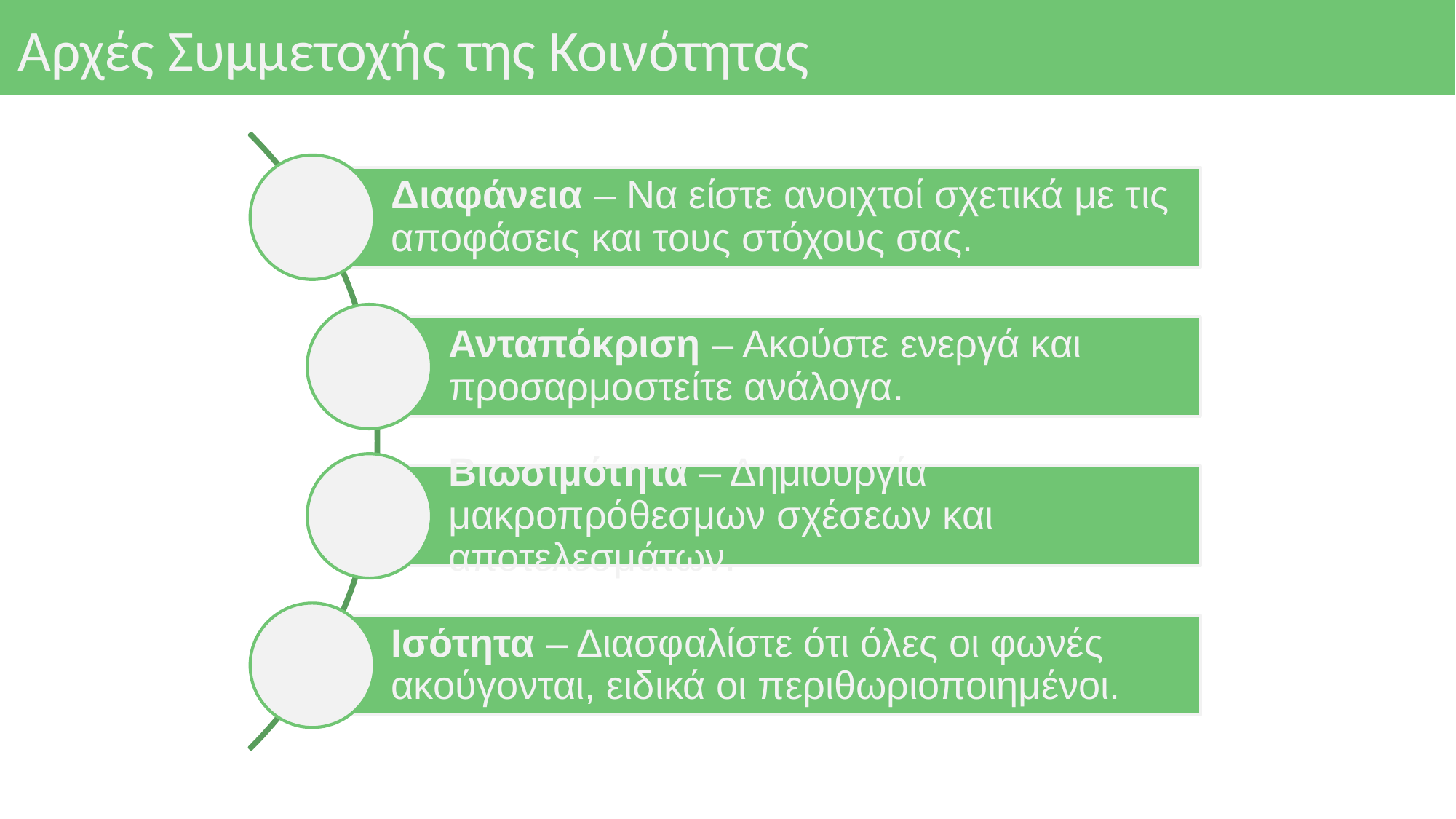

# Αρχές Συμμετοχής της Κοινότητας
Διαφάνεια – Να είστε ανοιχτοί σχετικά με τις αποφάσεις και τους στόχους σας.
Ανταπόκριση – Ακούστε ενεργά και προσαρμοστείτε ανάλογα.
Βιωσιμότητα – Δημιουργία μακροπρόθεσμων σχέσεων και αποτελεσμάτων.
Ισότητα – Διασφαλίστε ότι όλες οι φωνές ακούγονται, ειδικά οι περιθωριοποιημένοι.